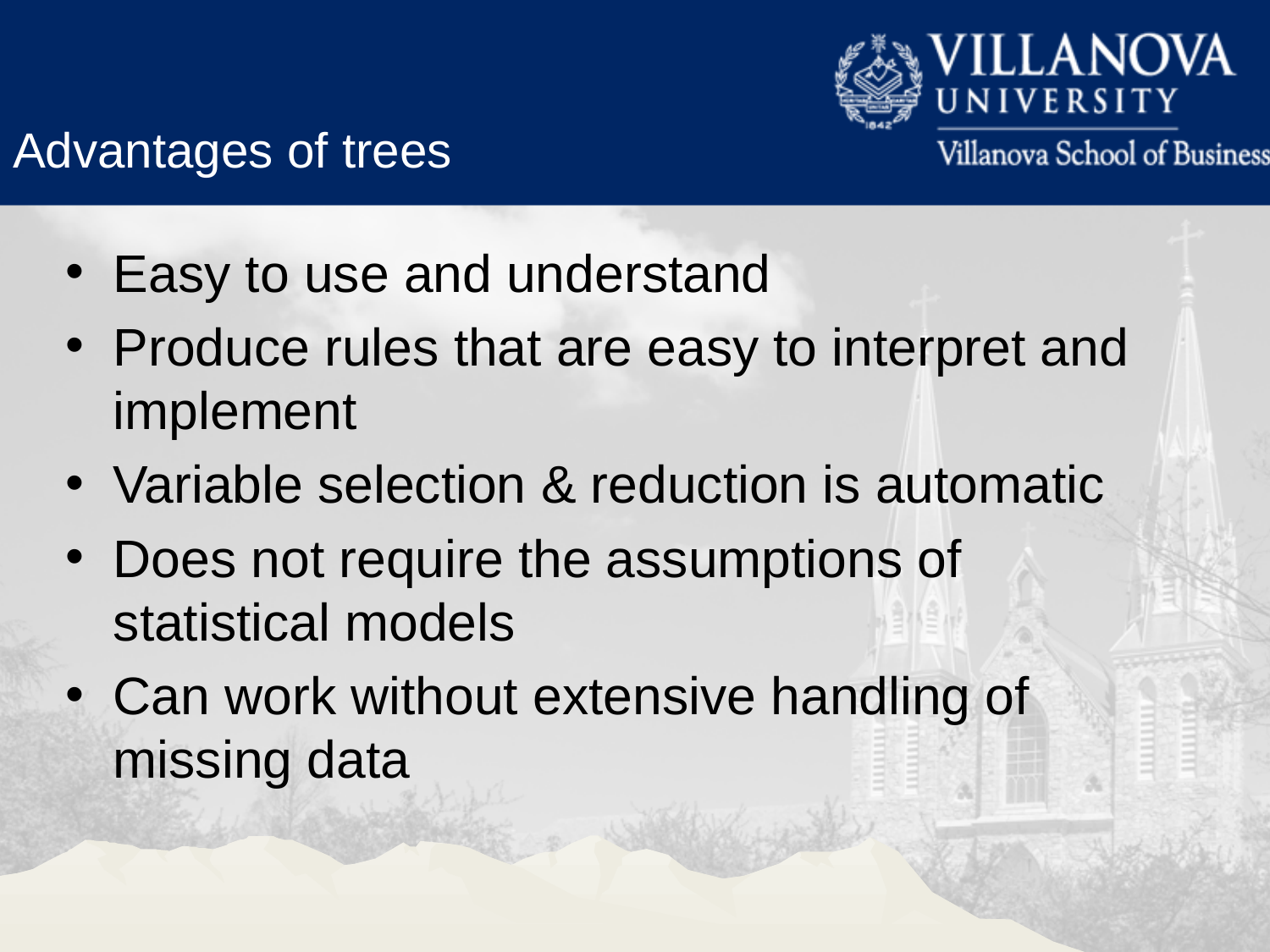

Advantages of trees
Easy to use and understand
Produce rules that are easy to interpret and implement
Variable selection & reduction is automatic
Does not require the assumptions of statistical models
Can work without extensive handling of missing data